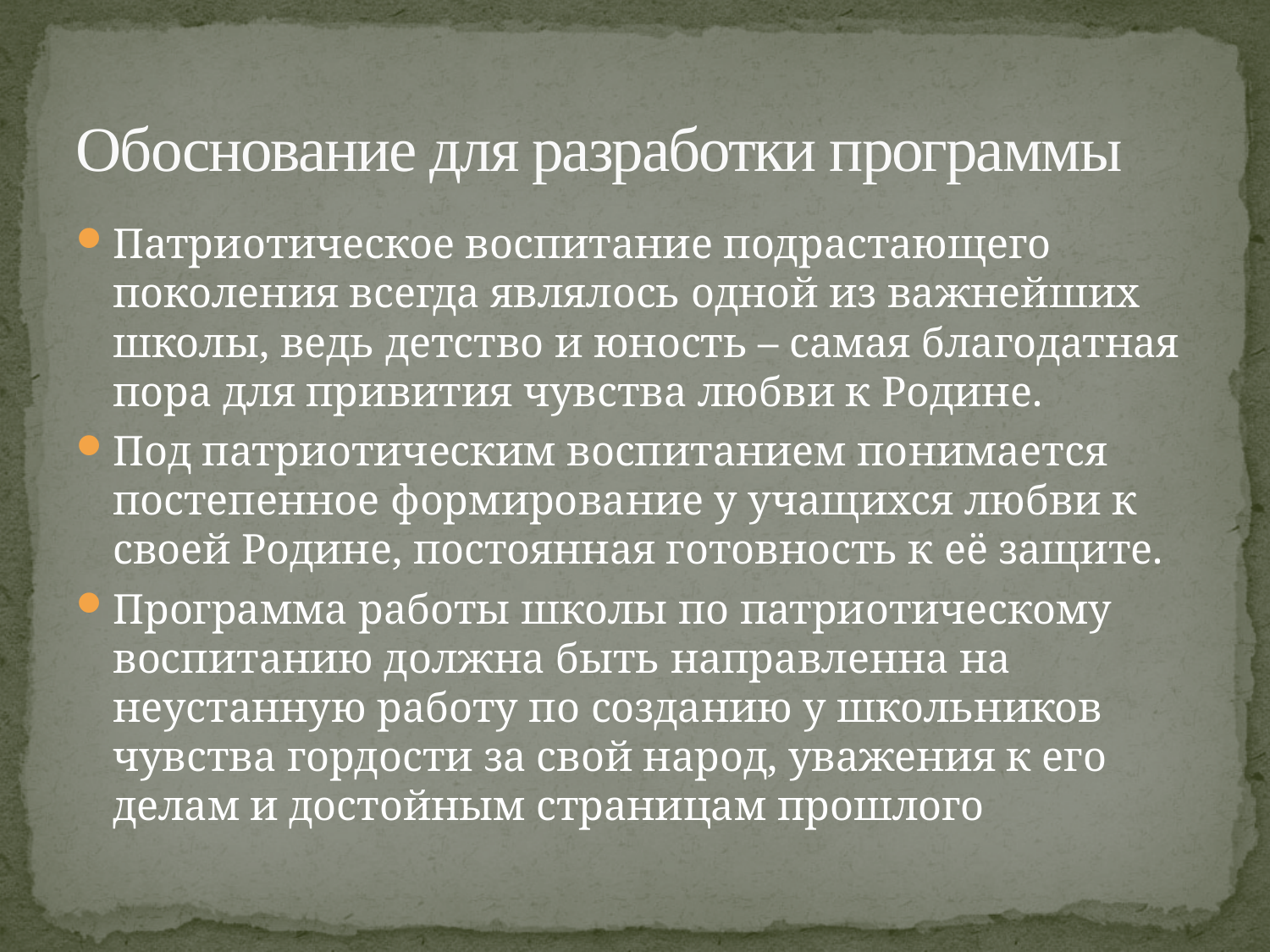

# Обоснование для разработки программы
Патриотическое воспитание подрастающего поколения всегда являлось одной из важнейших школы, ведь детство и юность – самая благодатная пора для привития чувства любви к Родине.
Под патриотическим воспитанием понимается постепенное формирование у учащихся любви к своей Родине, постоянная готовность к её защите.
Программа работы школы по патриотическому воспитанию должна быть направленна на неустанную работу по созданию у школьников чувства гордости за свой народ, уважения к его делам и достойным страницам прошлого